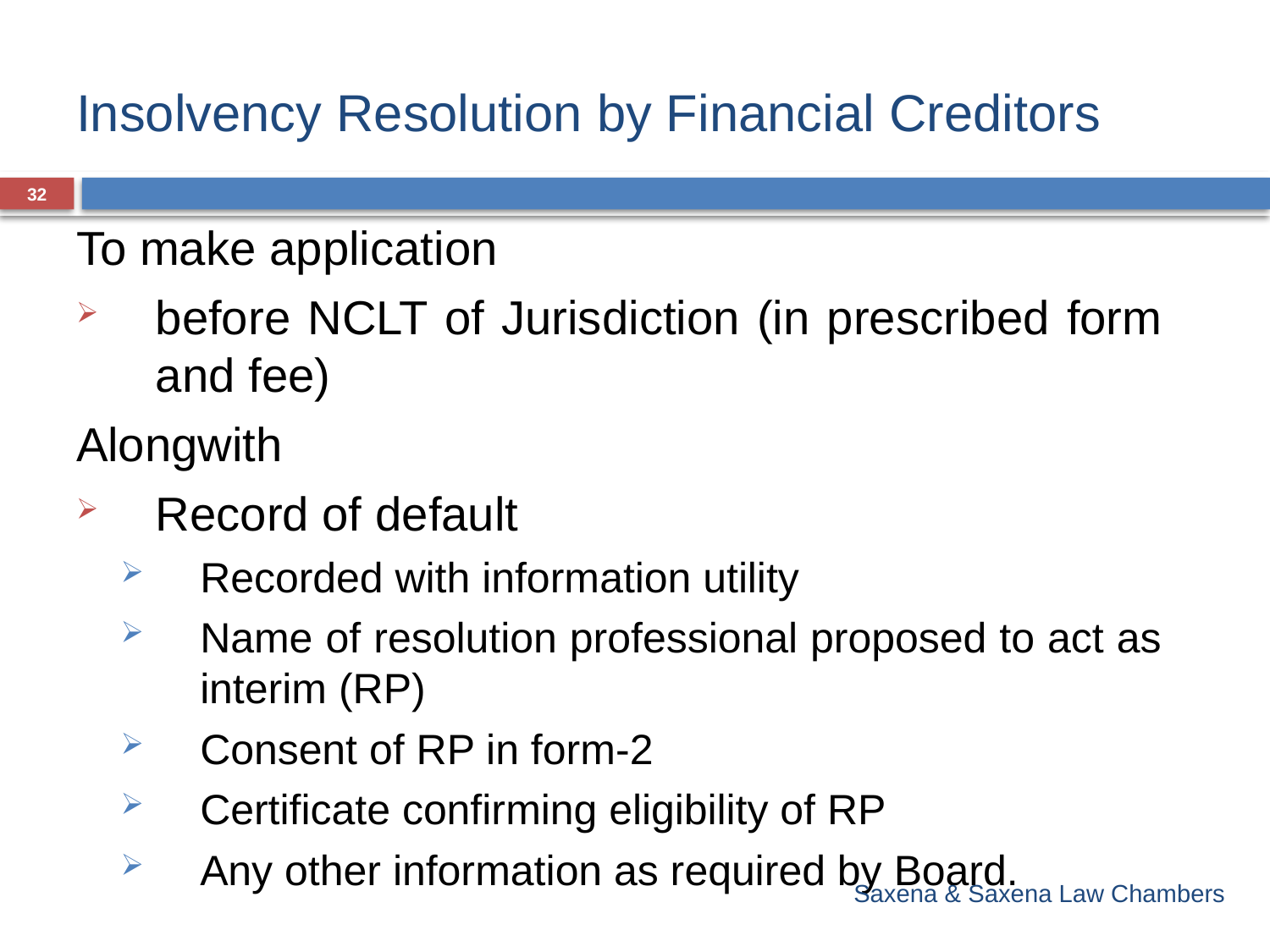

# Insolvency Resolution by Financial Creditors
32
To make application
before NCLT of Jurisdiction (in prescribed form and fee)
Alongwith
Record of default
Recorded with information utility
Name of resolution professional proposed to act as interim (RP)
Consent of RP in form-2
Certificate confirming eligibility of RP
Any other information as required by Board.

Saxena & Saxena Law Chambers